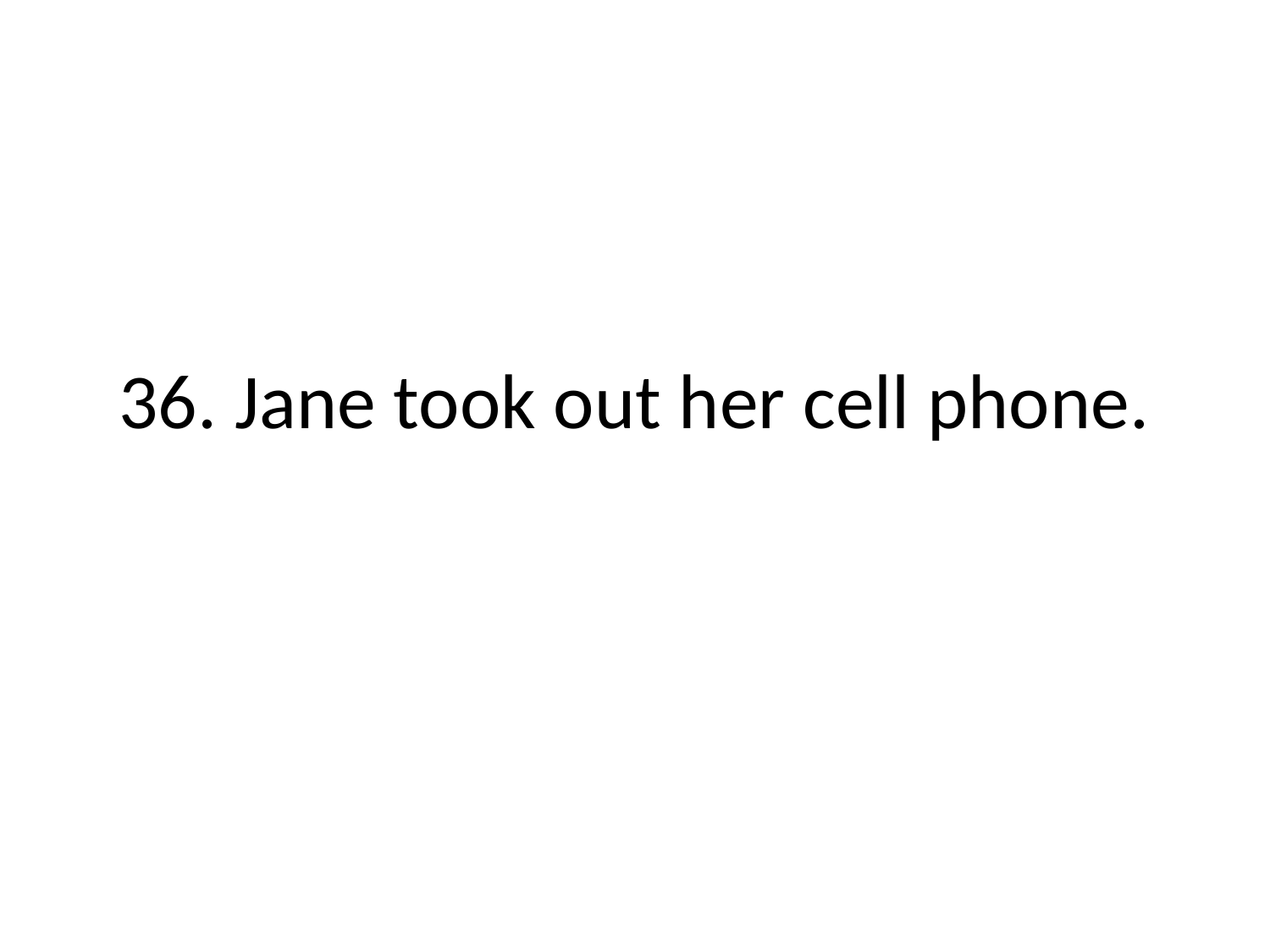

# 36. Jane took out her cell phone.